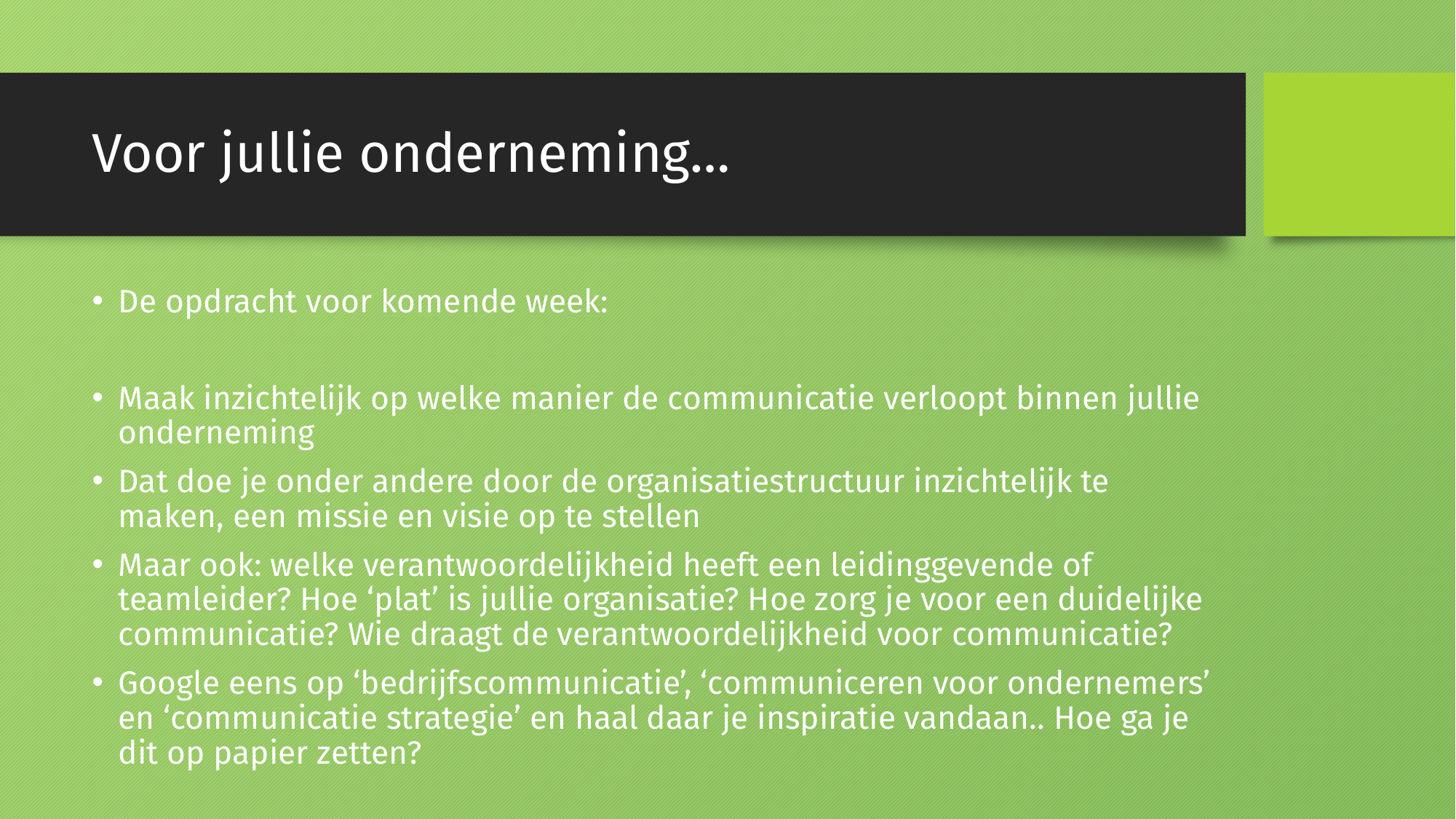

# Voor jullie onderneming…
De opdracht voor komende week:

Maak inzichtelijk op welke manier de communicatie verloopt binnen jullie onderneming
Dat doe je onder andere door de organisatiestructuur inzichtelijk te maken, een missie en visie op te stellen
Maar ook: welke verantwoordelijkheid heeft een leidinggevende of teamleider? Hoe ‘plat’ is jullie organisatie? Hoe zorg je voor een duidelijke communicatie? Wie draagt de verantwoordelijkheid voor communicatie?
Google eens op ‘bedrijfscommunicatie’, ‘communiceren voor ondernemers’ en ‘communicatie strategie’ en haal daar je inspiratie vandaan.. Hoe ga je dit op papier zetten?